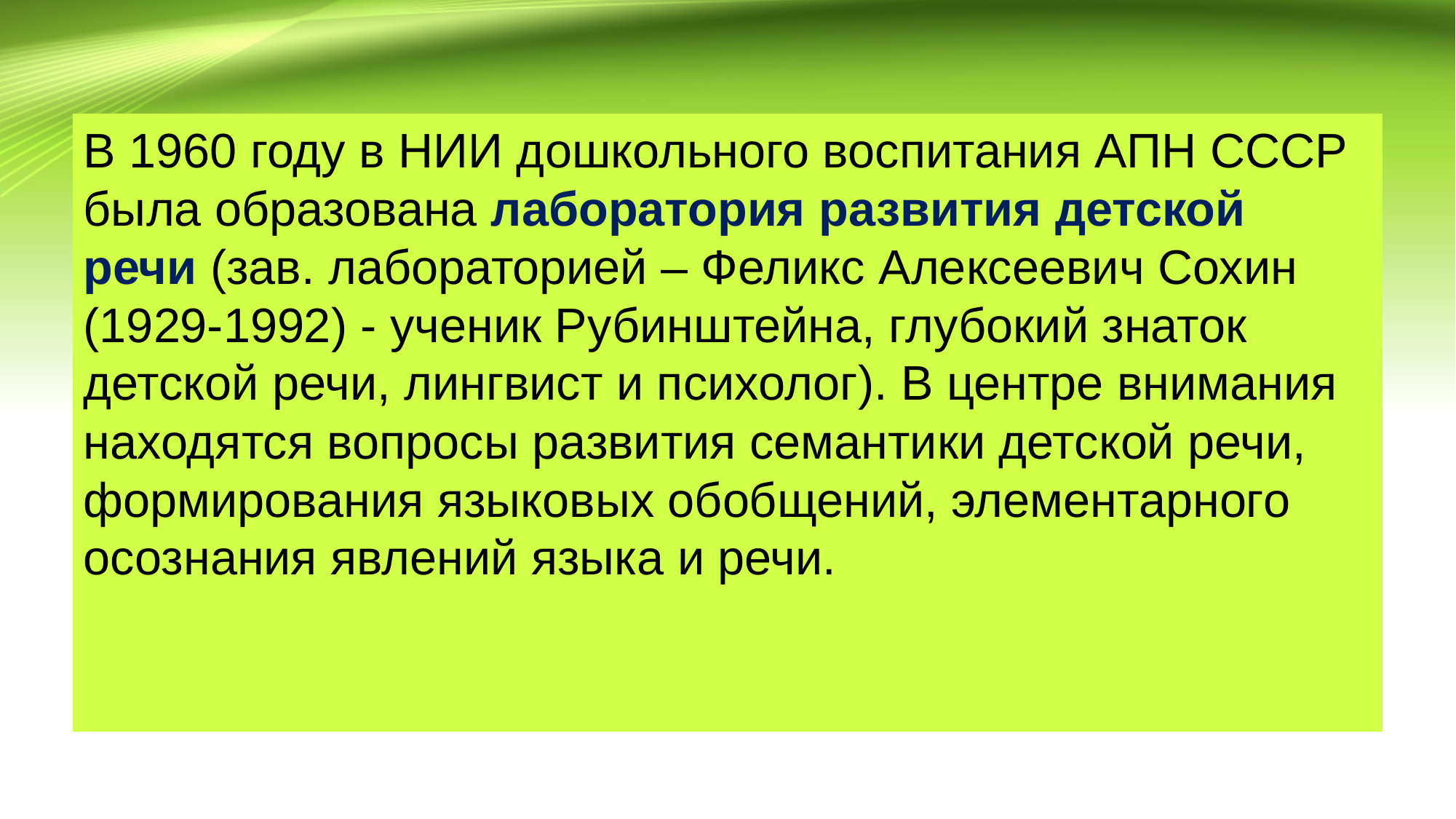

В 1960 году в НИИ дошкольного воспитания АПН СССР была образована лаборатория развития детской речи (зав. лабораторией – Феликс Алексеевич Сохин (1929-1992) - ученик Рубинштейна, глубокий знаток детской речи, лингвист и психолог). В центре внимания находятся вопросы развития семантики детской речи, формирования языковых обобщений, элементарного осознания явлений языка и речи.